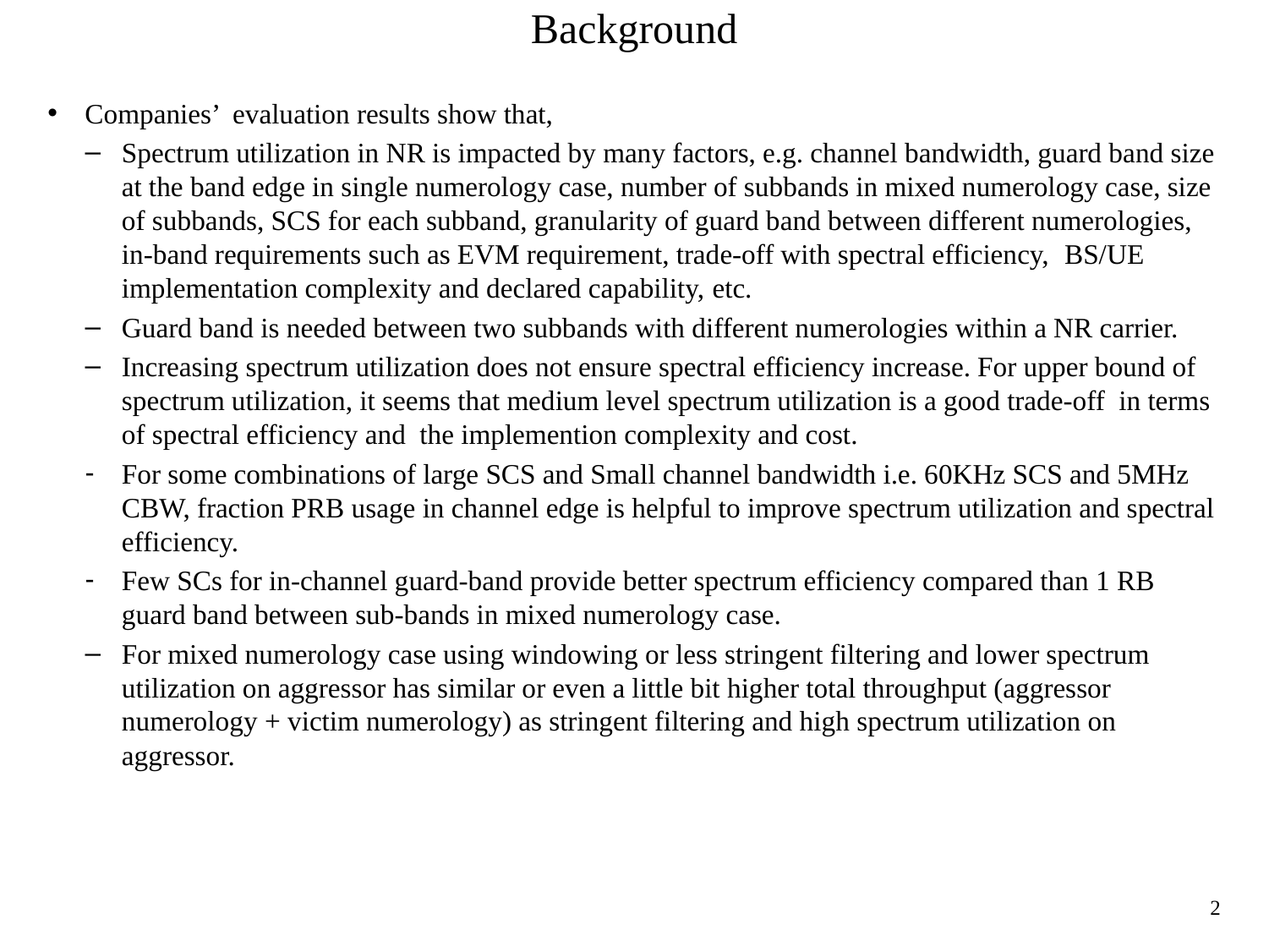

# Background
Companies’  evaluation results show that,
Spectrum utilization in NR is impacted by many factors, e.g. channel bandwidth, guard band size at the band edge in single numerology case, number of subbands in mixed numerology case, size of subbands, SCS for each subband, granularity of guard band between different numerologies, in-band requirements such as EVM requirement, trade-off with spectral efficiency,  BS/UE implementation complexity and declared capability, etc.
Guard band is needed between two subbands with different numerologies within a NR carrier.
Increasing spectrum utilization does not ensure spectral efficiency increase. For upper bound of spectrum utilization, it seems that medium level spectrum utilization is a good trade-off  in terms of spectral efficiency and  the implemention complexity and cost.
For some combinations of large SCS and Small channel bandwidth i.e. 60KHz SCS and 5MHz CBW, fraction PRB usage in channel edge is helpful to improve spectrum utilization and spectral efficiency.
Few SCs for in-channel guard-band provide better spectrum efficiency compared than 1 RB guard band between sub-bands in mixed numerology case.
For mixed numerology case using windowing or less stringent filtering and lower spectrum utilization on aggressor has similar or even a little bit higher total throughput (aggressor numerology + victim numerology) as stringent filtering and high spectrum utilization on aggressor.

2